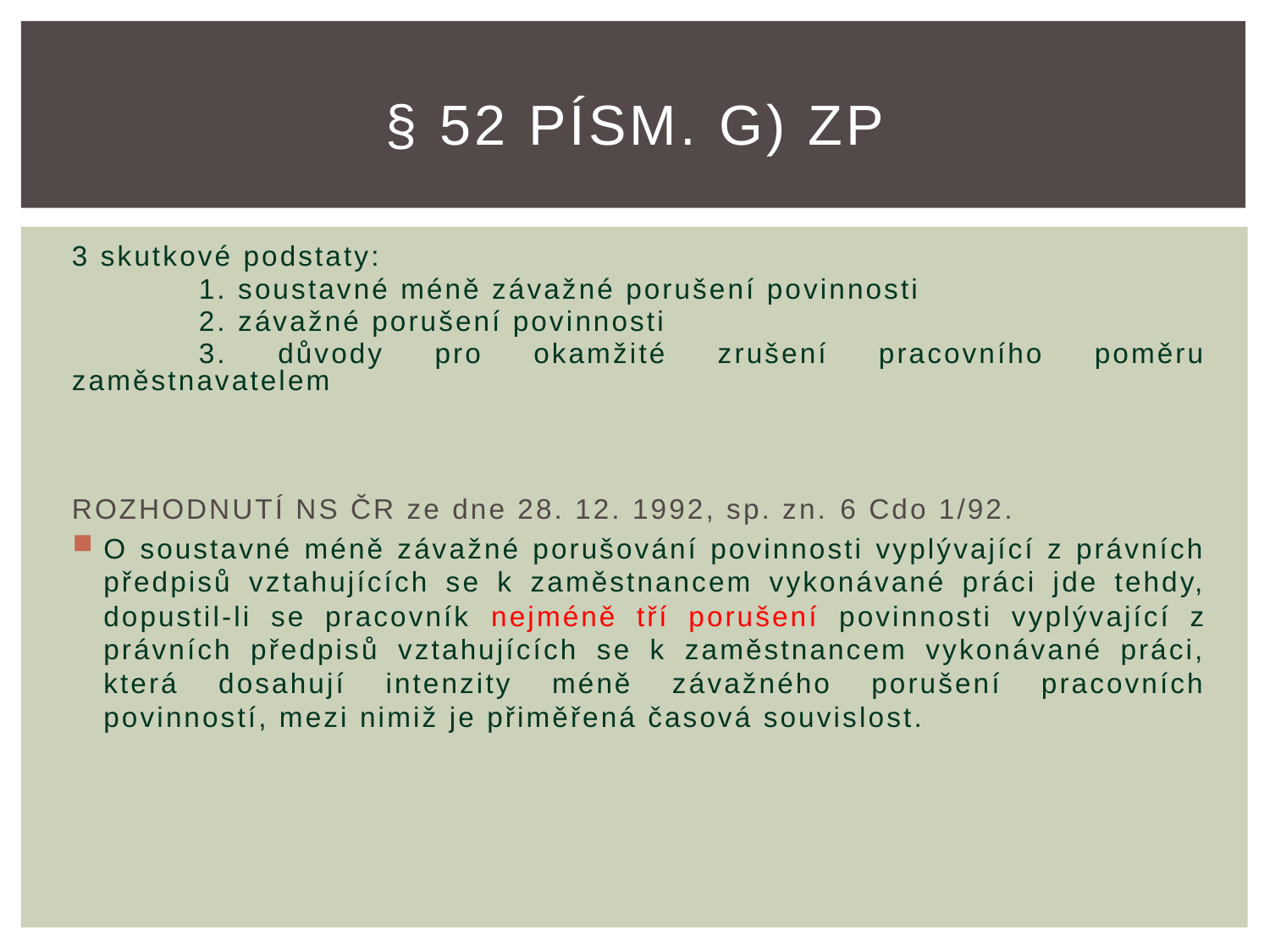

# § 52 písm. G) ZP
3 skutkové podstaty:
	1. soustavné méně závažné porušení povinnosti
	2. závažné porušení povinnosti
	3. důvody pro okamžité zrušení pracovního poměru zaměstnavatelem

ROZHODNUTÍ NS ČR ze dne 28. 12. 1992, sp. zn. 6 Cdo 1/92.
O soustavné méně závažné porušování povinnosti vyplývající z právních předpisů vztahujících se k zaměstnancem vykonávané práci jde tehdy, dopustil-li se pracovník nejméně tří porušení povinnosti vyplývající z právních předpisů vztahujících se k zaměstnancem vykonávané práci, která dosahují intenzity méně závažného porušení pracovních povinností, mezi nimiž je přiměřená časová souvislost.